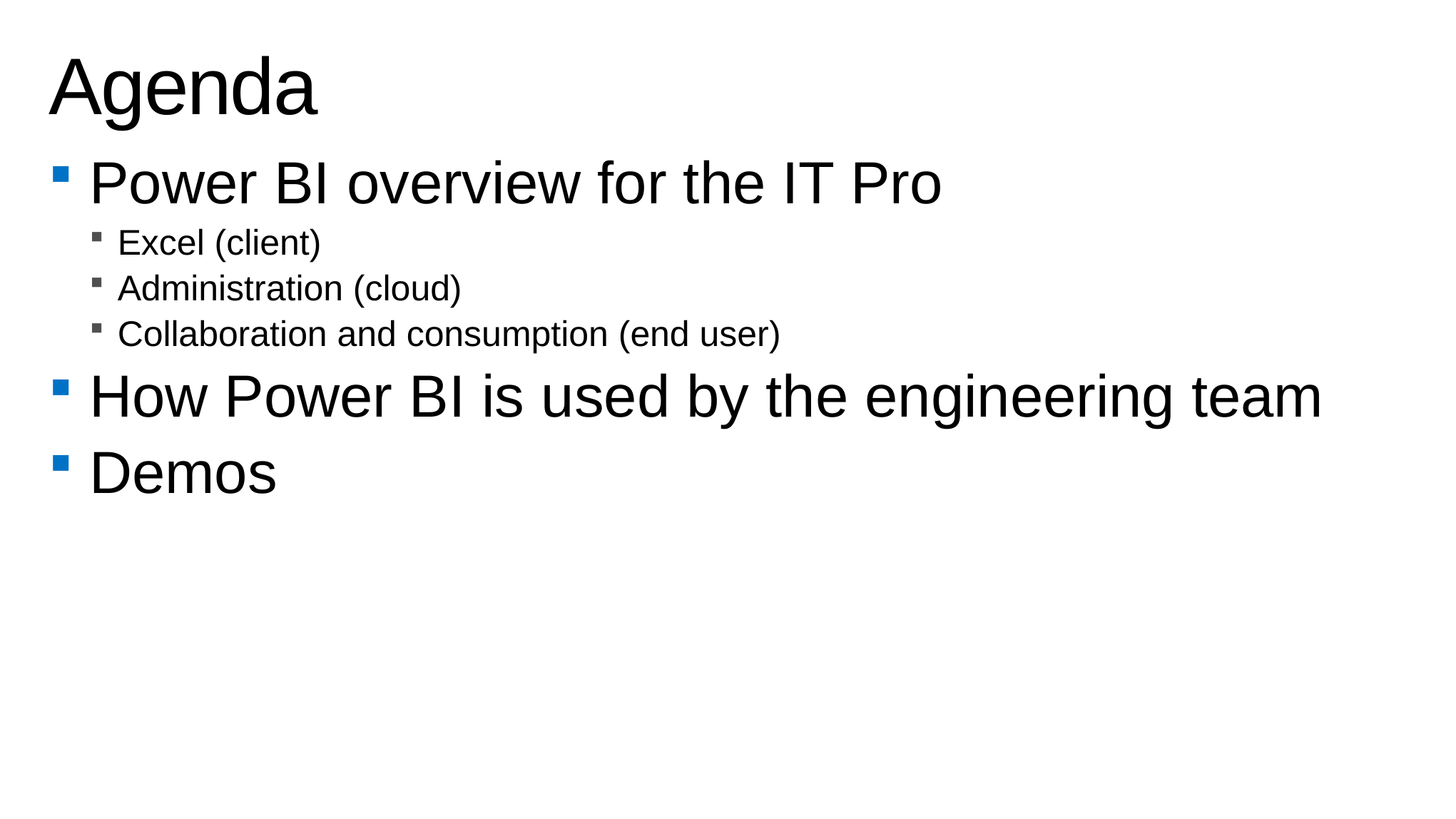

# Agenda
Power BI overview for the IT Pro
Excel (client)
Administration (cloud)
Collaboration and consumption (end user)
How Power BI is used by the engineering team
Demos